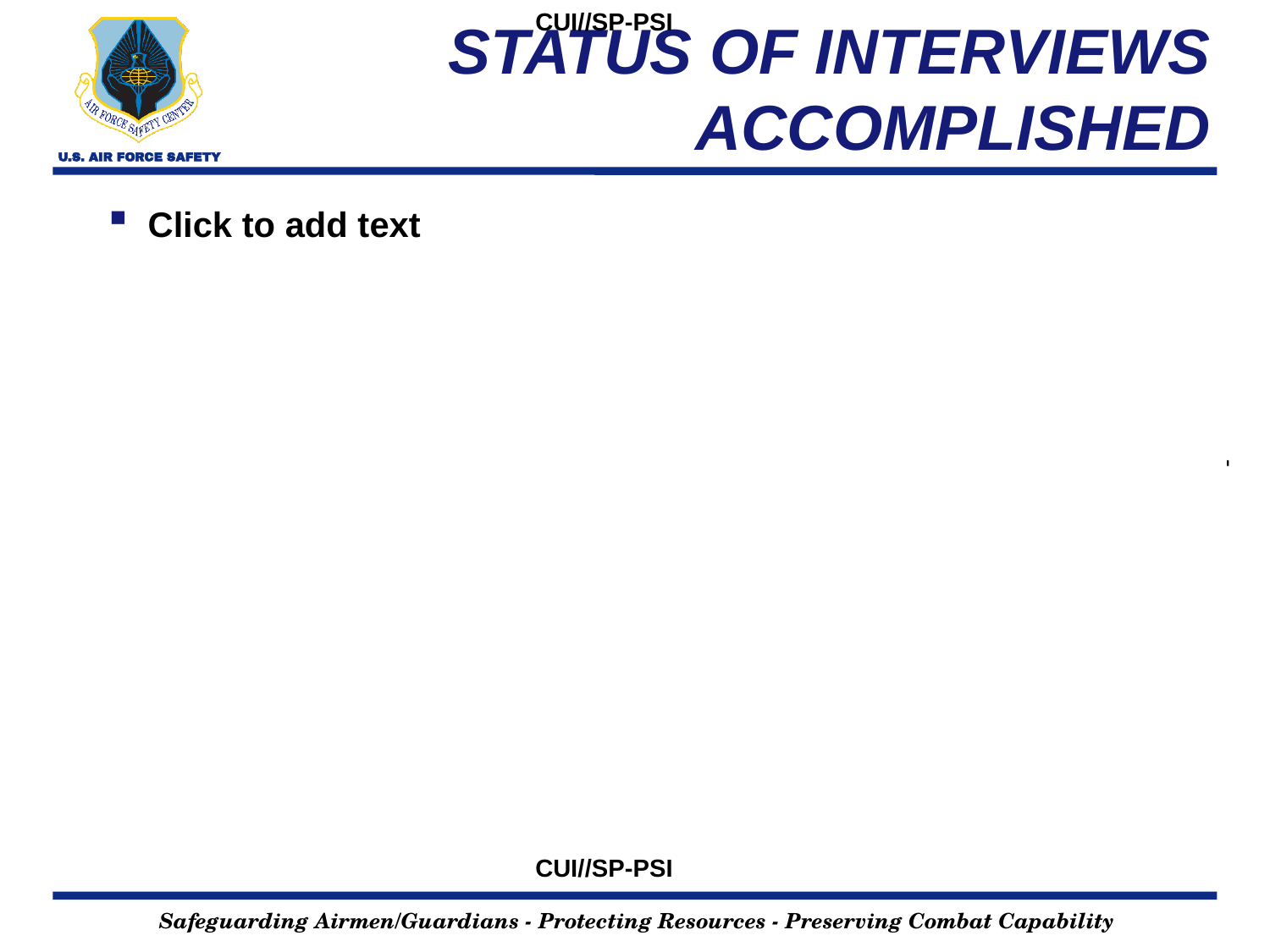

CUI//SP-PSI
# STATUS OF INTERVIEWS ACCOMPLISHED
Click to add text

CUI//SP-PSI